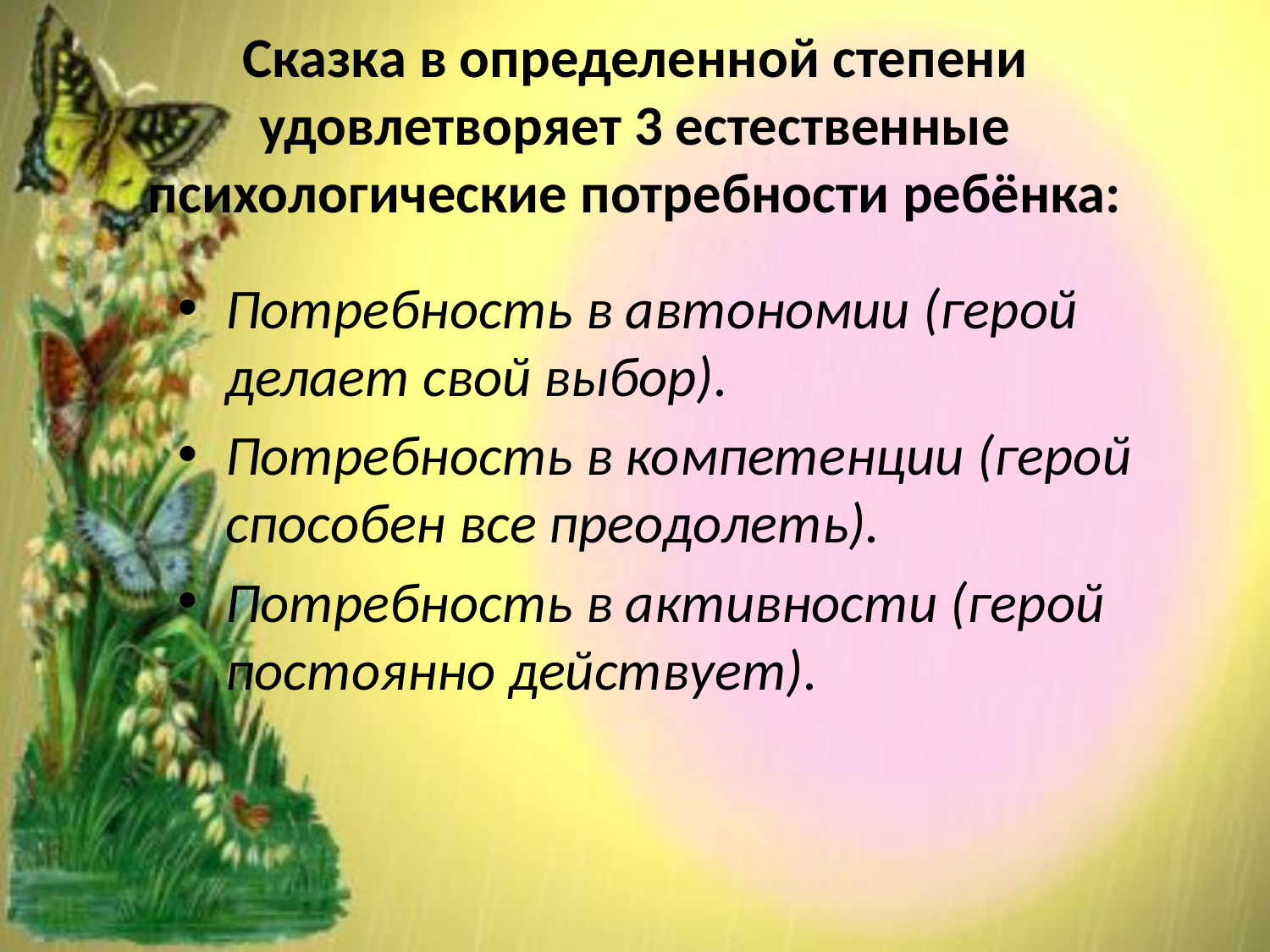

# Сказка в определенной степени удовлетворяет 3 естественные психологические потребности ребёнка:
Потребность в автономии (герой делает свой выбор).
Потребность в компетенции (герой способен все преодолеть).
Потребность в активности (герой постоянно действует).